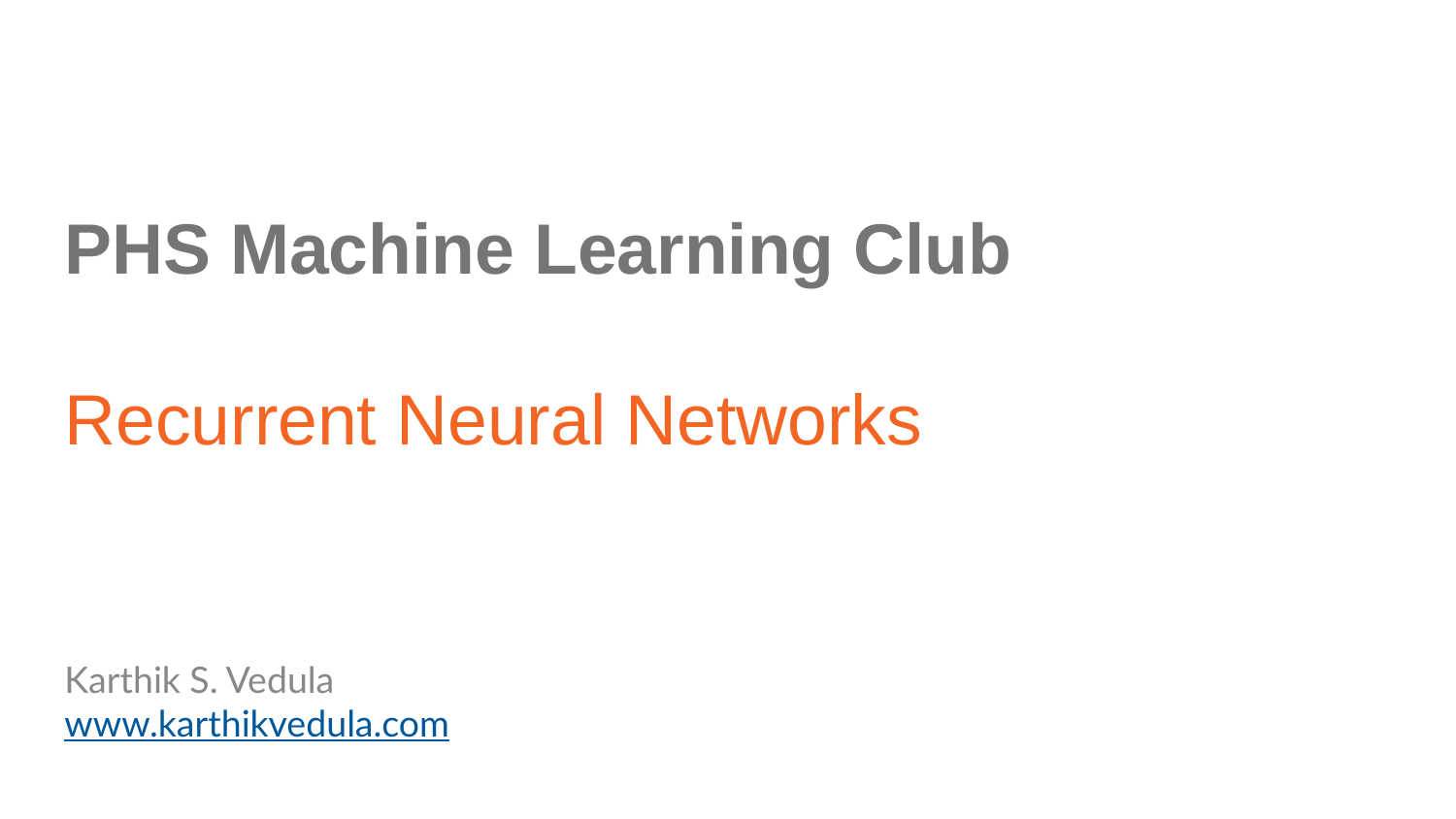

# PHS Machine Learning Club

Recurrent Neural Networks
Karthik S. Vedula
www.karthikvedula.com